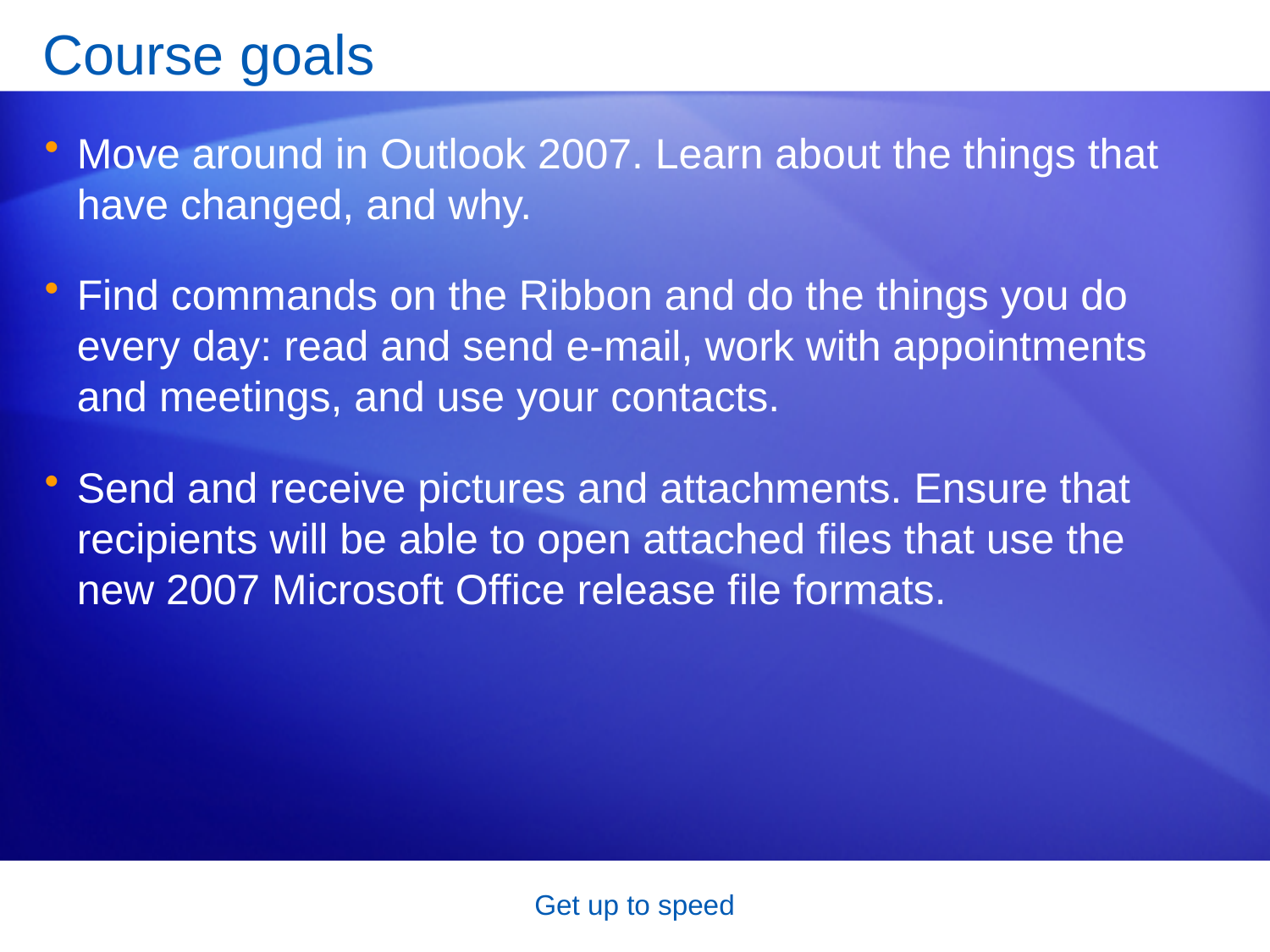

# Course goals
Move around in Outlook 2007. Learn about the things that have changed, and why.
Find commands on the Ribbon and do the things you do every day: read and send e-mail, work with appointments and meetings, and use your contacts.
Send and receive pictures and attachments. Ensure that recipients will be able to open attached files that use the new 2007 Microsoft Office release file formats.
Get up to speed